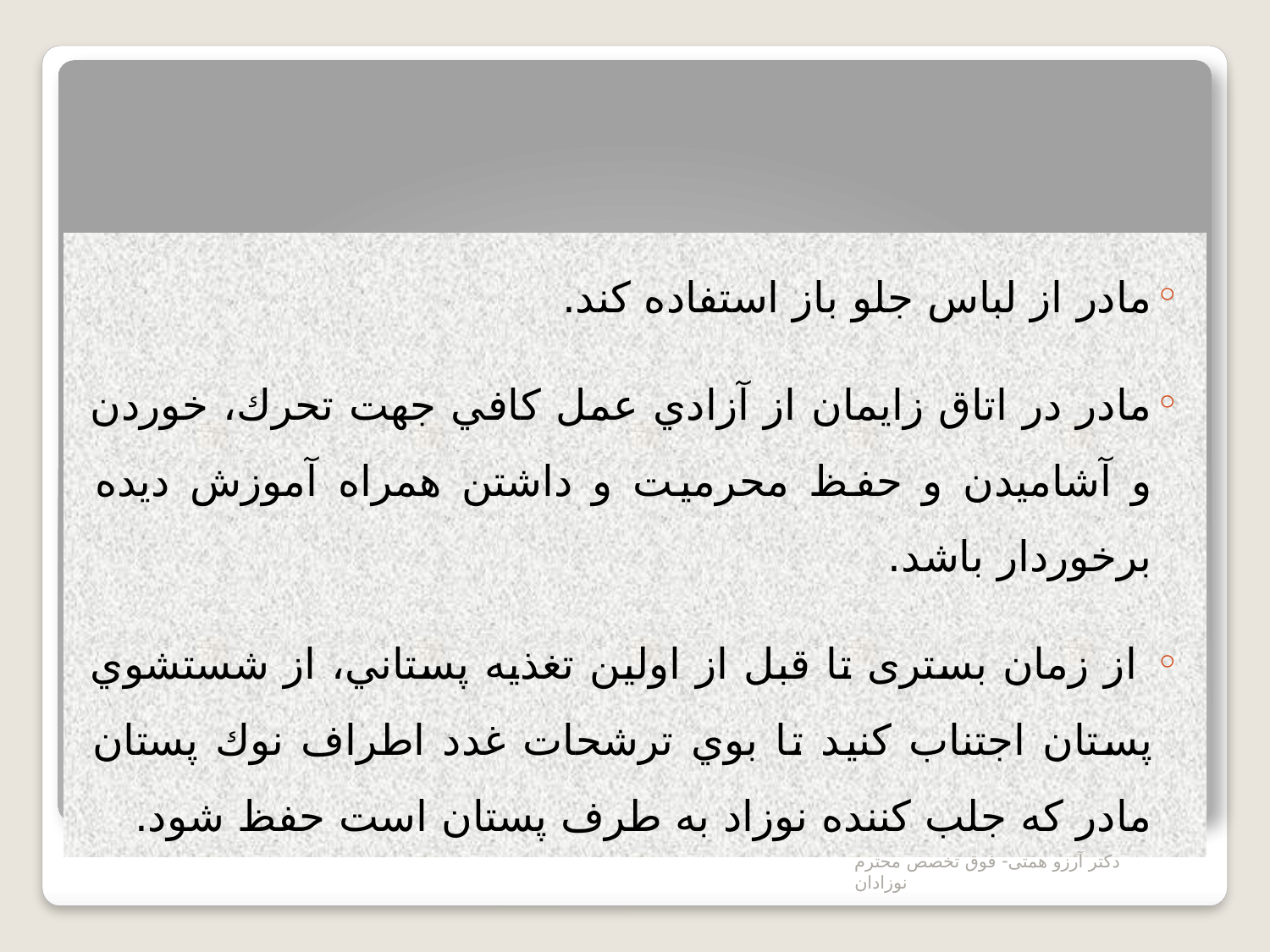

# وظیفه تیم پزشکی در ساعت اول تولد (زایمان طبیعی)
مادر از لباس جلو باز استفاده کند.
مادر در اتاق زايمان از آزادي عمل كافي جهت تحرك، خوردن و آشاميدن و حفظ محرميت و داشتن همراه آموزش ديده برخوردار باشد.
 از زمان بستری تا قبل از اولين تغذيه پستاني، از شستشوي پستان اجتناب كنيد تا بوي ترشحات غدد اطراف نوك پستان مادر كه جلب كننده نوزاد به طرف پستان است حفظ شود.

دکتر آرزو همتی- فوق تخصص محترم نوزادان